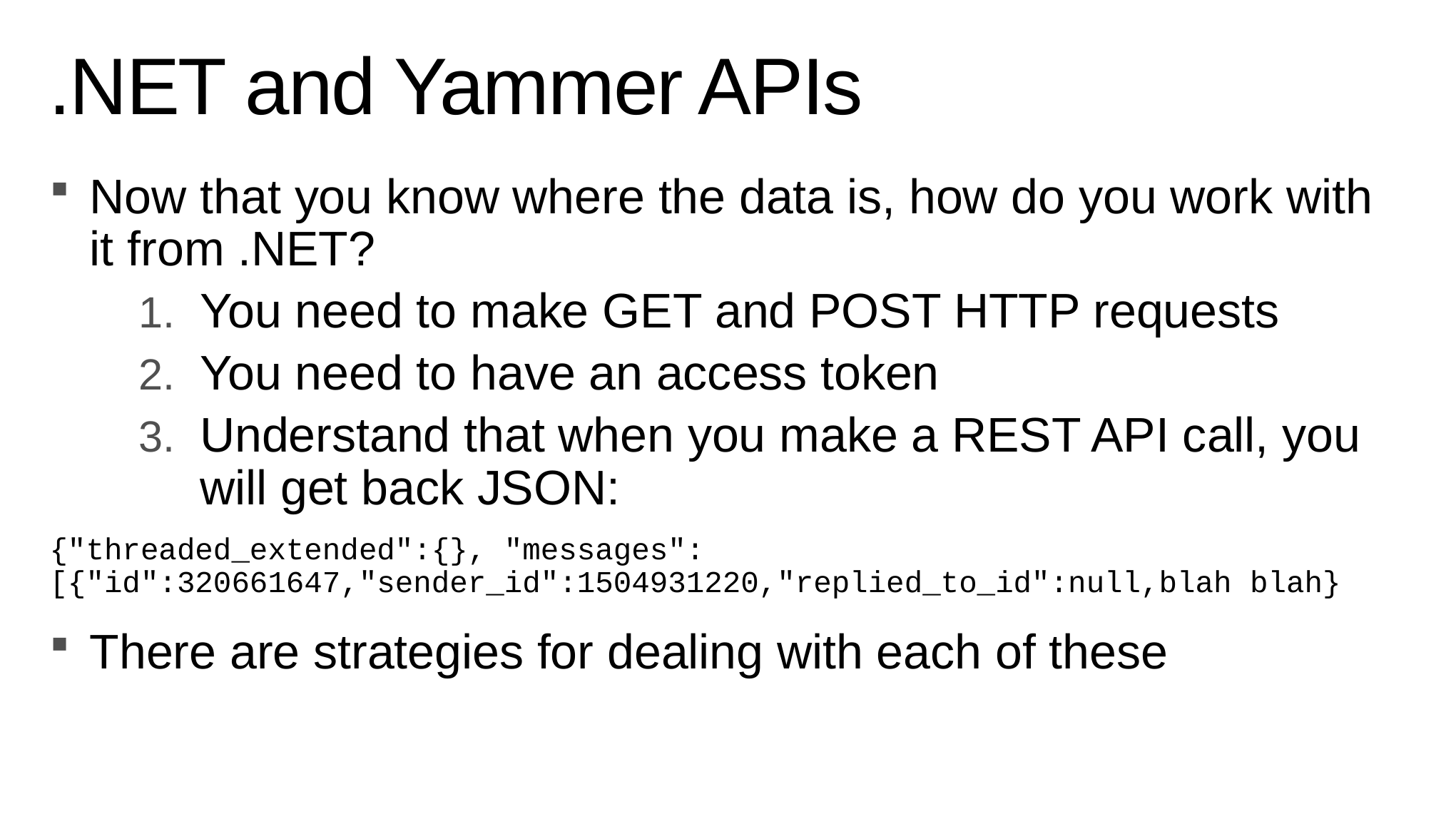

# .NET and Yammer APIs
Now that you know where the data is, how do you work with it from .NET?
You need to make GET and POST HTTP requests
You need to have an access token
Understand that when you make a REST API call, you will get back JSON:
{"threaded_extended":{}, "messages":[{"id":320661647,"sender_id":1504931220,"replied_to_id":null,blah blah}
There are strategies for dealing with each of these